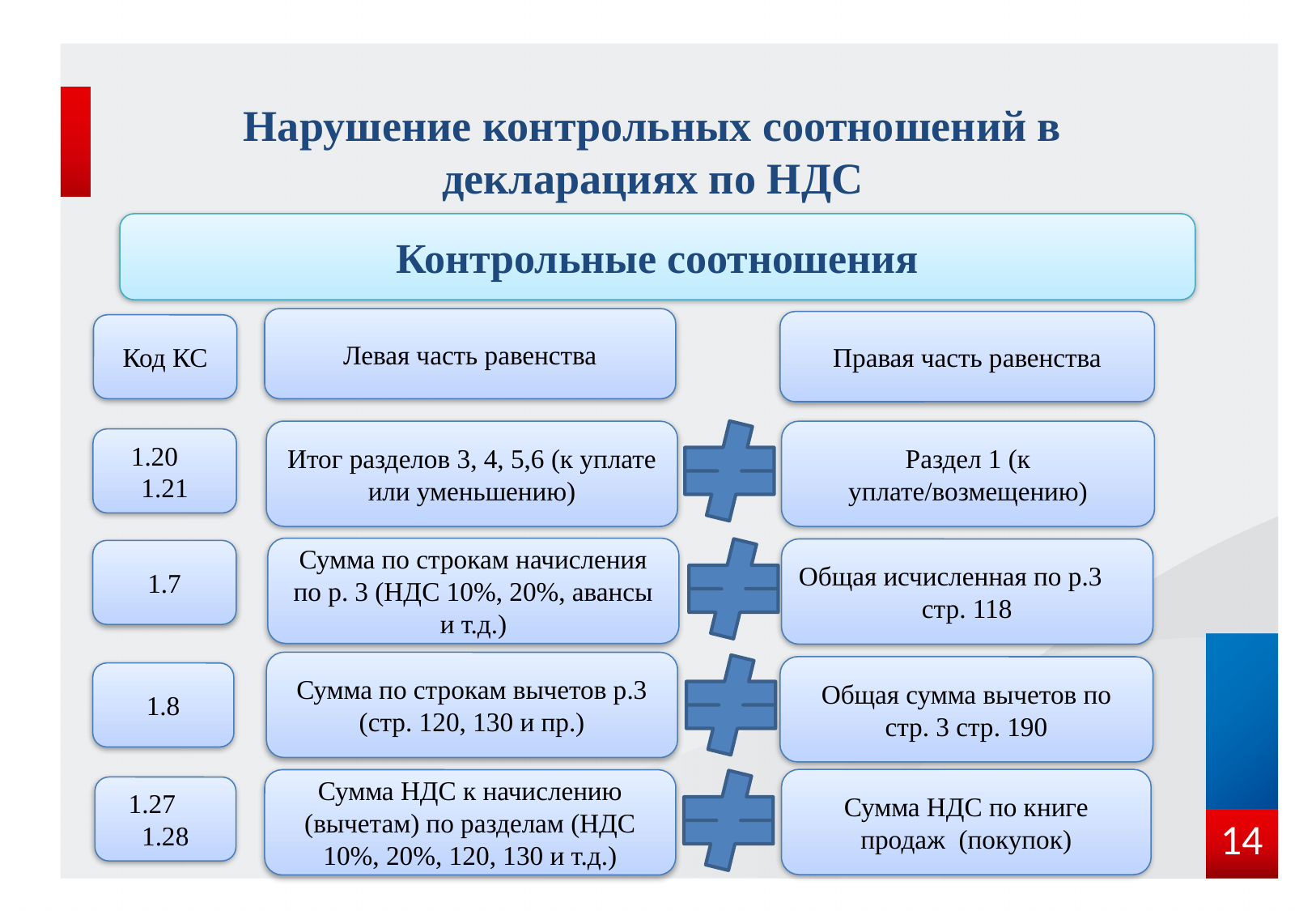

Нарушение контрольных соотношений в декларациях по НДС
Контрольные соотношения
Левая часть равенства
Правая часть равенства
Код КС

Итог разделов 3, 4, 5,6 (к уплате или уменьшению)
Раздел 1 (к уплате/возмещению)
1.20    1.21
Сумма по строкам начисления по р. 3 (НДС 10%, 20%, авансы и т.д.)

Общая исчисленная по р.3      стр. 118
1.7
Сумма по строкам вычетов р.3 (стр. 120, 130 и пр.)

Общая сумма вычетов по стр. 3 стр. 190
1.8
Сумма НДС по книге продаж  (покупок)
Сумма НДС к начислению (вычетам) по разделам (НДС 10%, 20%, 120, 130 и т.д.)

1.27     1.28
14